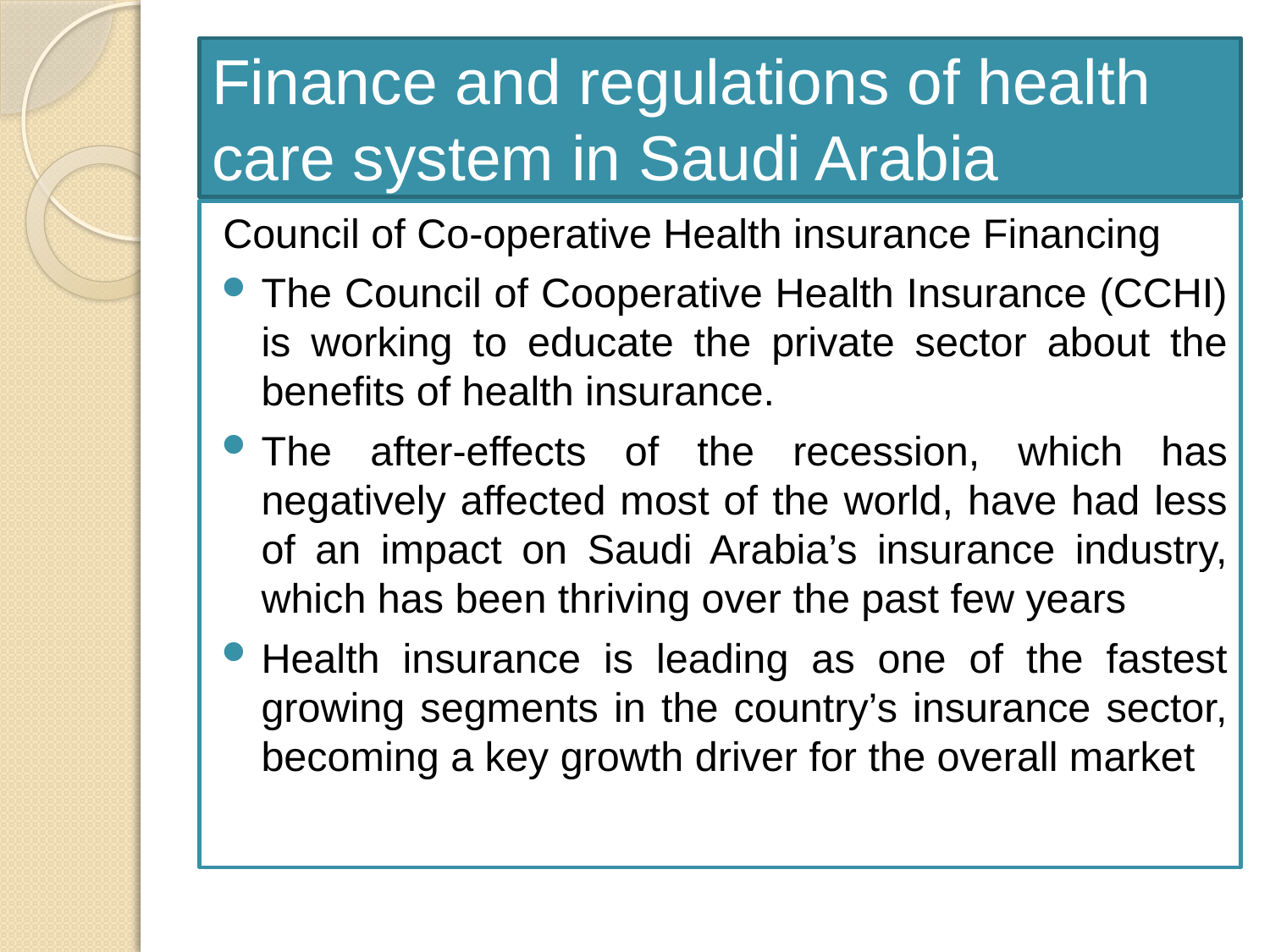

# Finance and regulations of health care system in Saudi Arabia
Council of Co-operative Health insurance Financing
The Council of Cooperative Health Insurance (CCHI) is working to educate the private sector about the benefits of health insurance.
The after-effects of the recession, which has negatively affected most of the world, have had less of an impact on Saudi Arabia’s insurance industry, which has been thriving over the past few years
Health insurance is leading as one of the fastest growing segments in the country’s insurance sector, becoming a key growth driver for the overall market